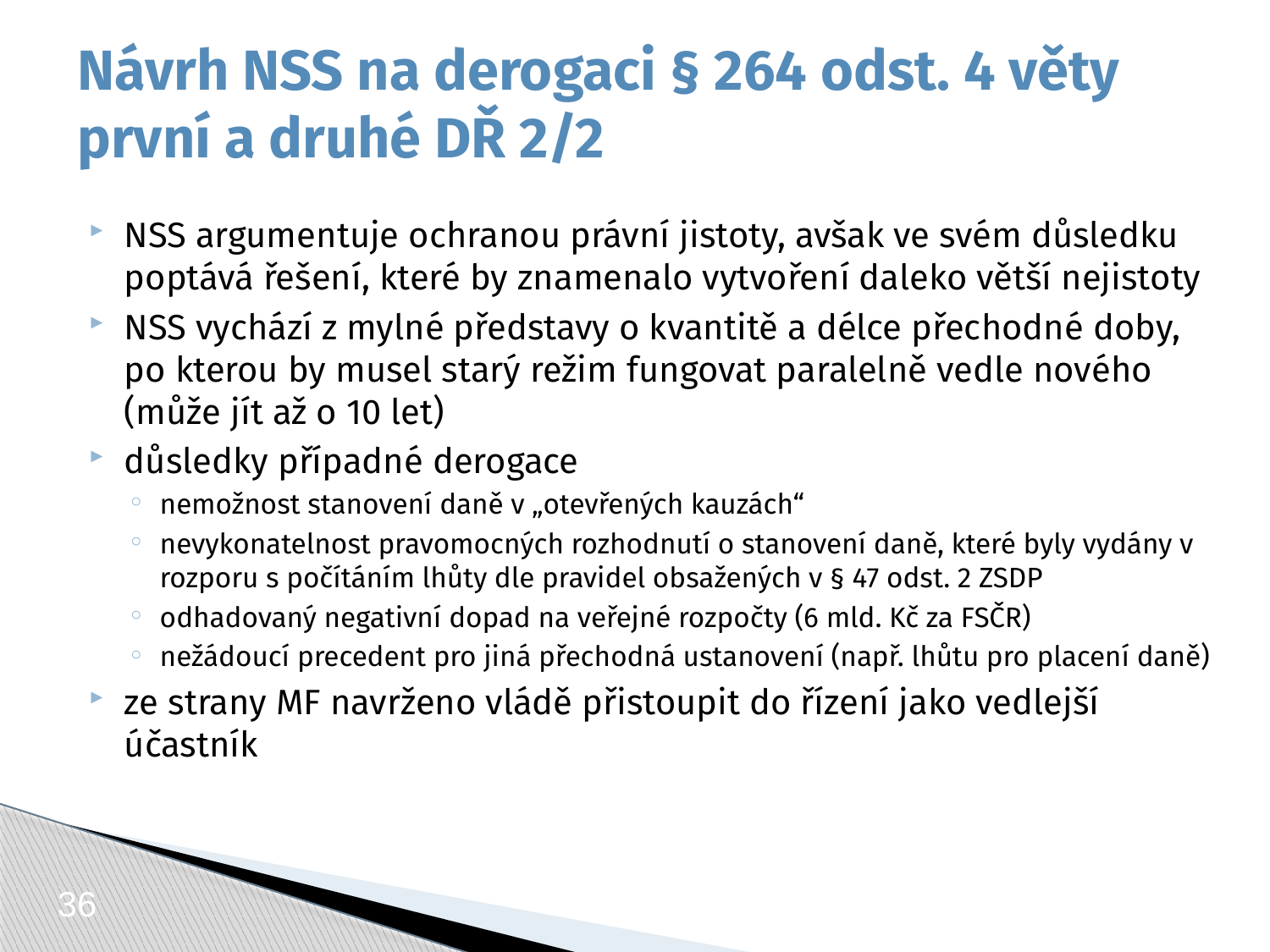

# Návrh NSS na derogaci § 264 odst. 4 věty první a druhé DŘ 2/2
NSS argumentuje ochranou právní jistoty, avšak ve svém důsledku poptává řešení, které by znamenalo vytvoření daleko větší nejistoty
NSS vychází z mylné představy o kvantitě a délce přechodné doby, po kterou by musel starý režim fungovat paralelně vedle nového (může jít až o 10 let)
důsledky případné derogace
nemožnost stanovení daně v „otevřených kauzách“
nevykonatelnost pravomocných rozhodnutí o stanovení daně, které byly vydány v rozporu s počítáním lhůty dle pravidel obsažených v § 47 odst. 2 ZSDP
odhadovaný negativní dopad na veřejné rozpočty (6 mld. Kč za FSČR)
nežádoucí precedent pro jiná přechodná ustanovení (např. lhůtu pro placení daně)
ze strany MF navrženo vládě přistoupit do řízení jako vedlejší účastník

36